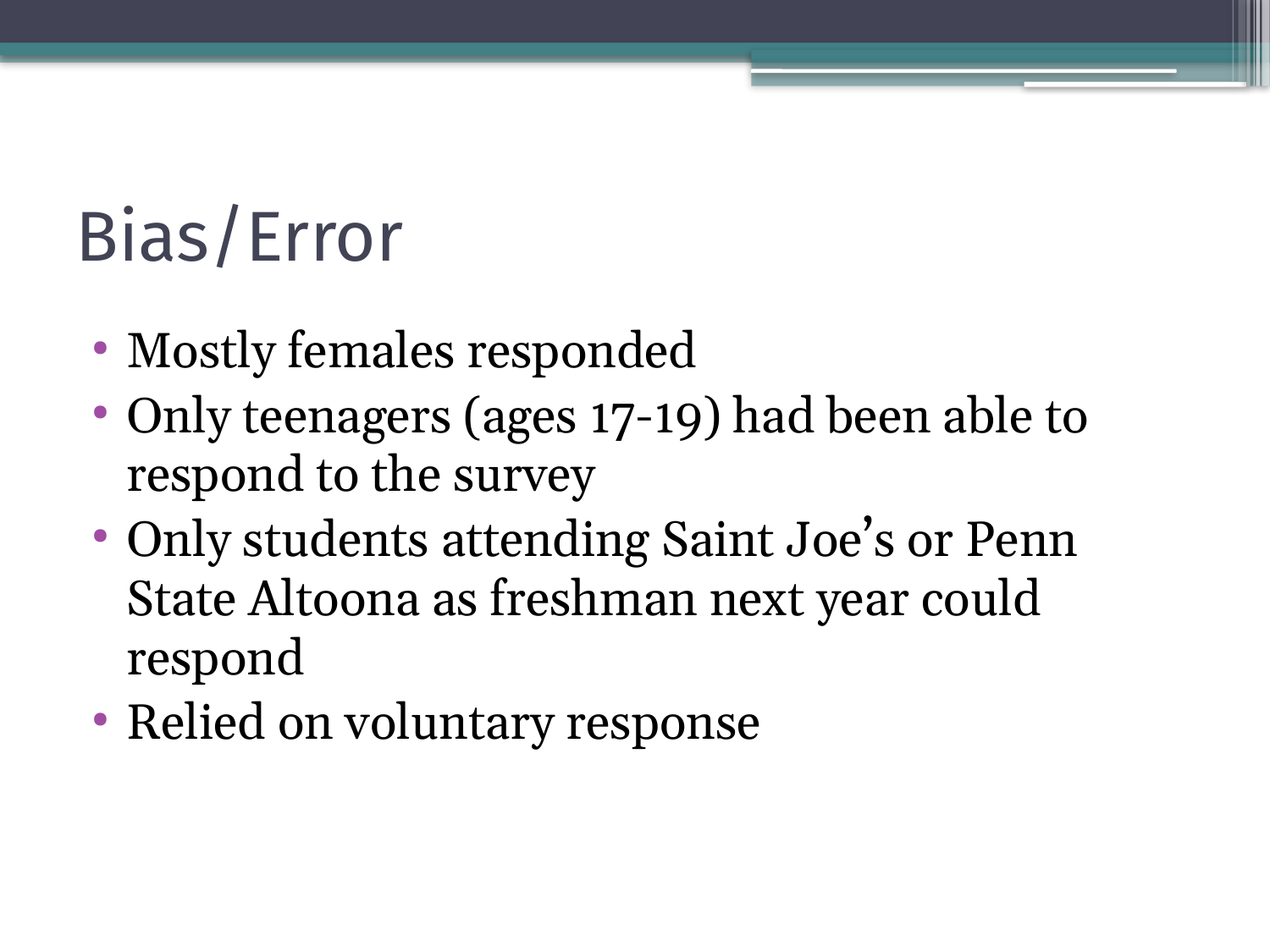

# Bias/Error
Mostly females responded
Only teenagers (ages 17-19) had been able to respond to the survey
Only students attending Saint Joe’s or Penn State Altoona as freshman next year could respond
Relied on voluntary response